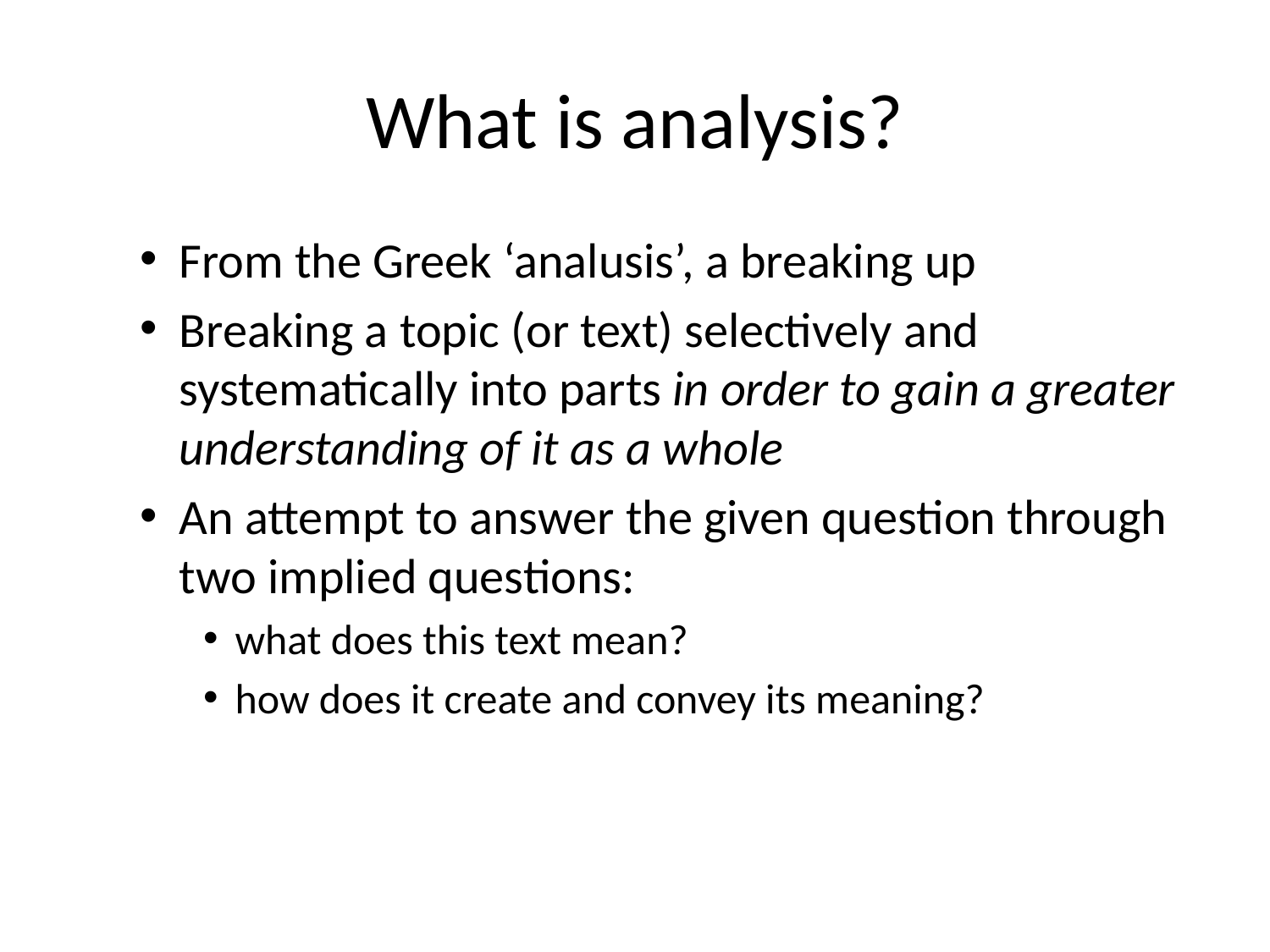

# What is analysis?
From the Greek ‘analusis’, a breaking up
Breaking a topic (or text) selectively and systematically into parts in order to gain a greater understanding of it as a whole
An attempt to answer the given question through two implied questions:
what does this text mean?
how does it create and convey its meaning?